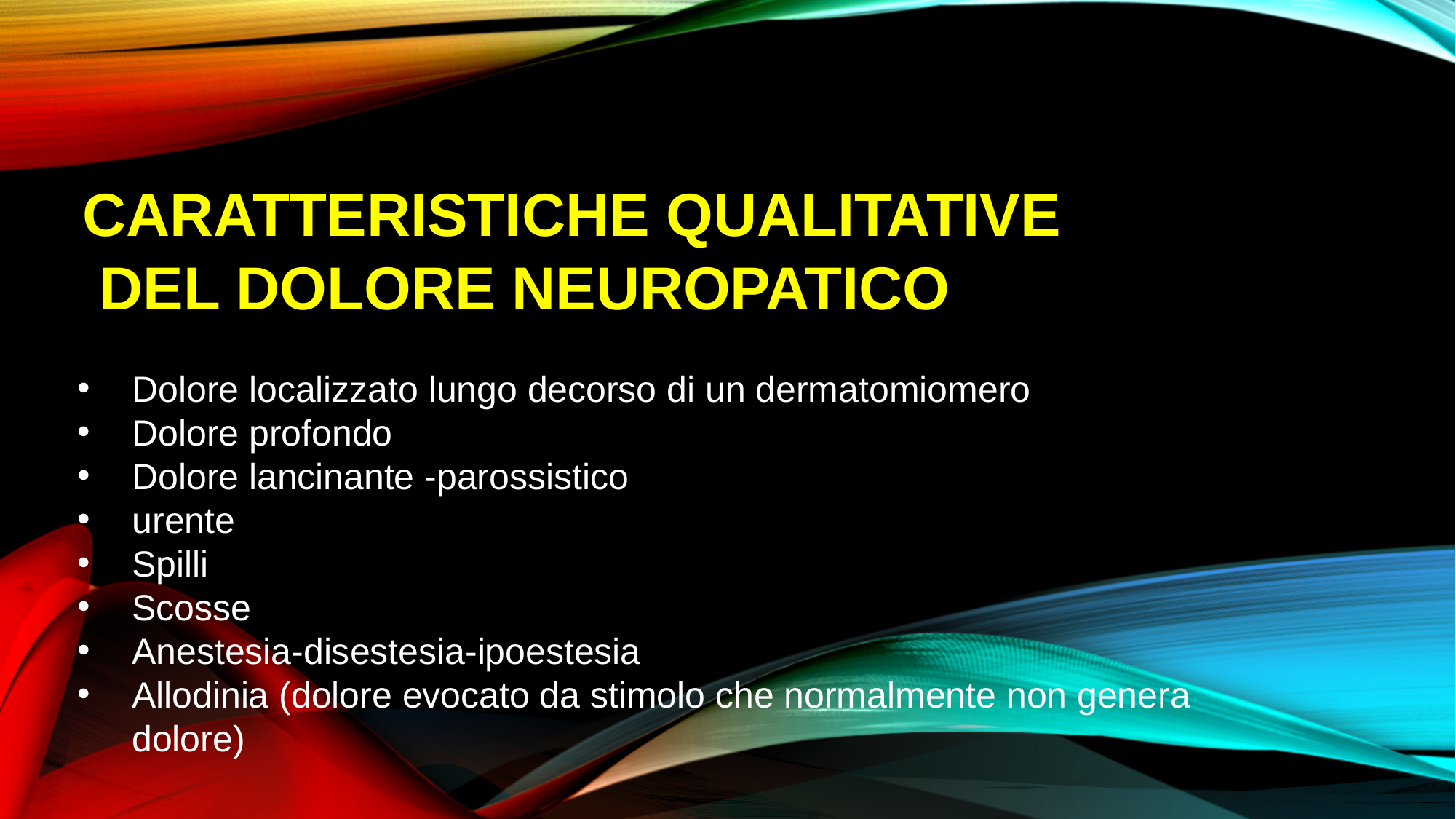

CARATTERISTICHE QUALITATIVE
 DEL DOLORE NEUROPATICO
Dolore localizzato lungo decorso di un dermatomiomero
Dolore profondo
Dolore lancinante -parossistico
urente
Spilli
Scosse
Anestesia-disestesia-ipoestesia
Allodinia (dolore evocato da stimolo che normalmente non genera dolore)